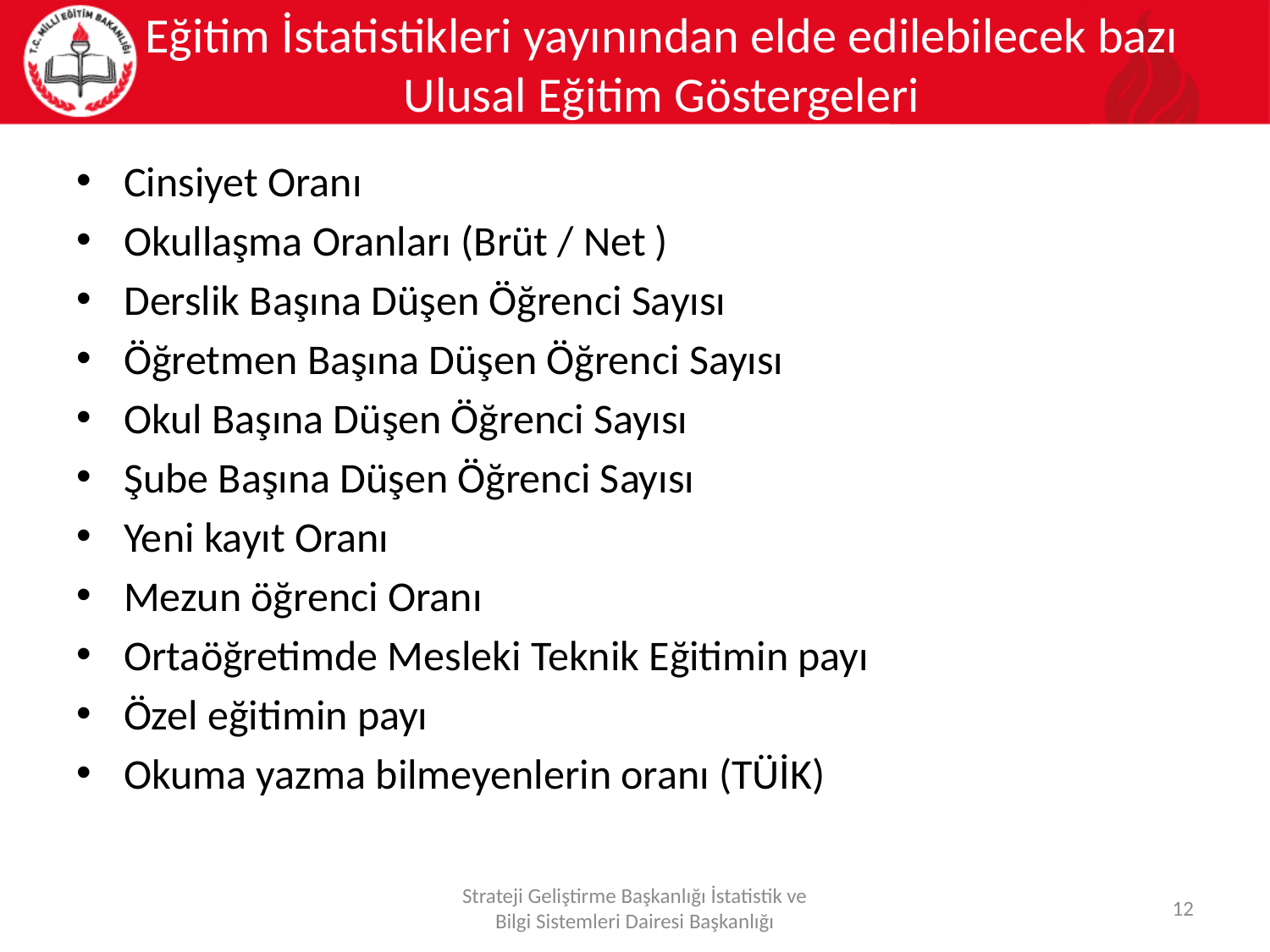

Eğitim İstatistikleri yayınından elde edilebilecek bazı Ulusal Eğitim Göstergeleri
Cinsiyet Oranı
Okullaşma Oranları (Brüt / Net )
Derslik Başına Düşen Öğrenci Sayısı
Öğretmen Başına Düşen Öğrenci Sayısı
Okul Başına Düşen Öğrenci Sayısı
Şube Başına Düşen Öğrenci Sayısı
Yeni kayıt Oranı
Mezun öğrenci Oranı
Ortaöğretimde Mesleki Teknik Eğitimin payı
Özel eğitimin payı
Okuma yazma bilmeyenlerin oranı (TÜİK)
Strateji Geliştirme Başkanlığı İstatistik ve Bilgi Sistemleri Dairesi Başkanlığı
12